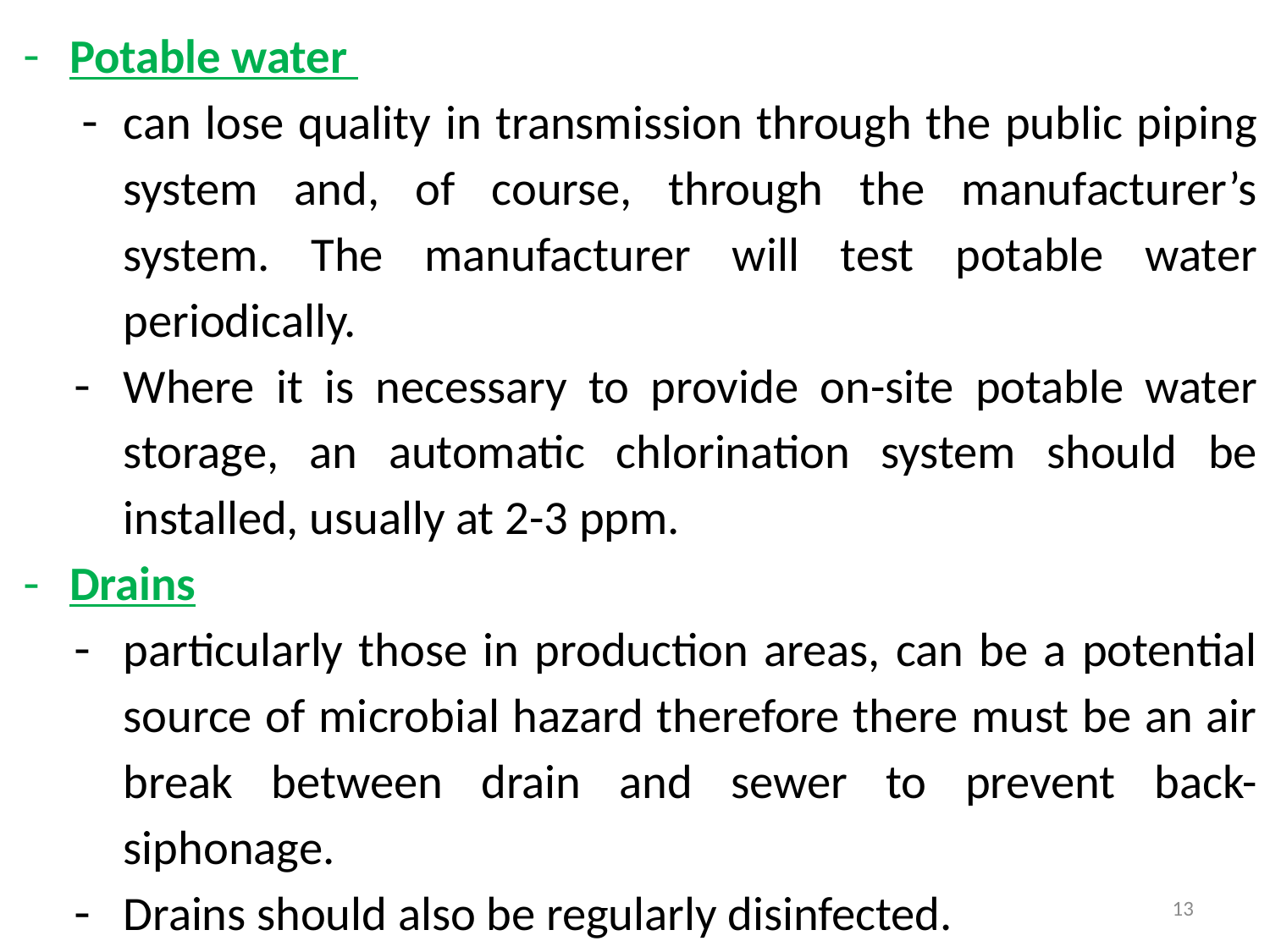

Potable water
can lose quality in transmission through the public piping system and, of course, through the manufacturer’s system. The manufacturer will test potable water periodically.
Where it is necessary to provide on-site potable water storage, an automatic chlorination system should be installed, usually at 2-3 ppm.
Drains
particularly those in production areas, can be a potential source of microbial hazard therefore there must be an air break between drain and sewer to prevent back-siphonage.
Drains should also be regularly disinfected.

13